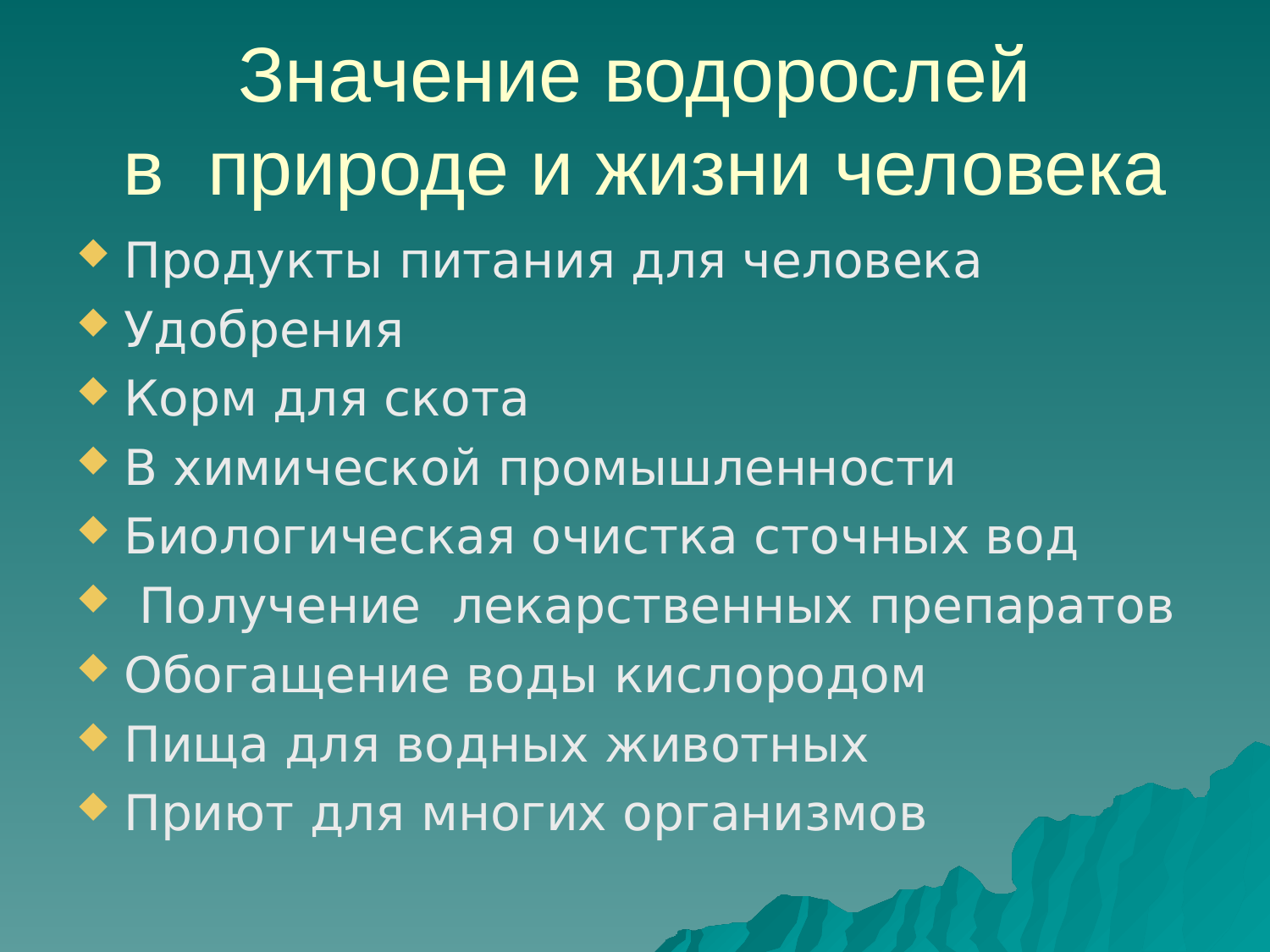

# Значение водорослей в  природе и жизни человека
Продукты питания для человека
Удобрения
Корм для скота
В химической промышленности
Биологическая очистка сточных вод
 Получение  лекарственных препаратов
Обогащение воды кислородом
Пища для водных животных
Приют для многих организмов